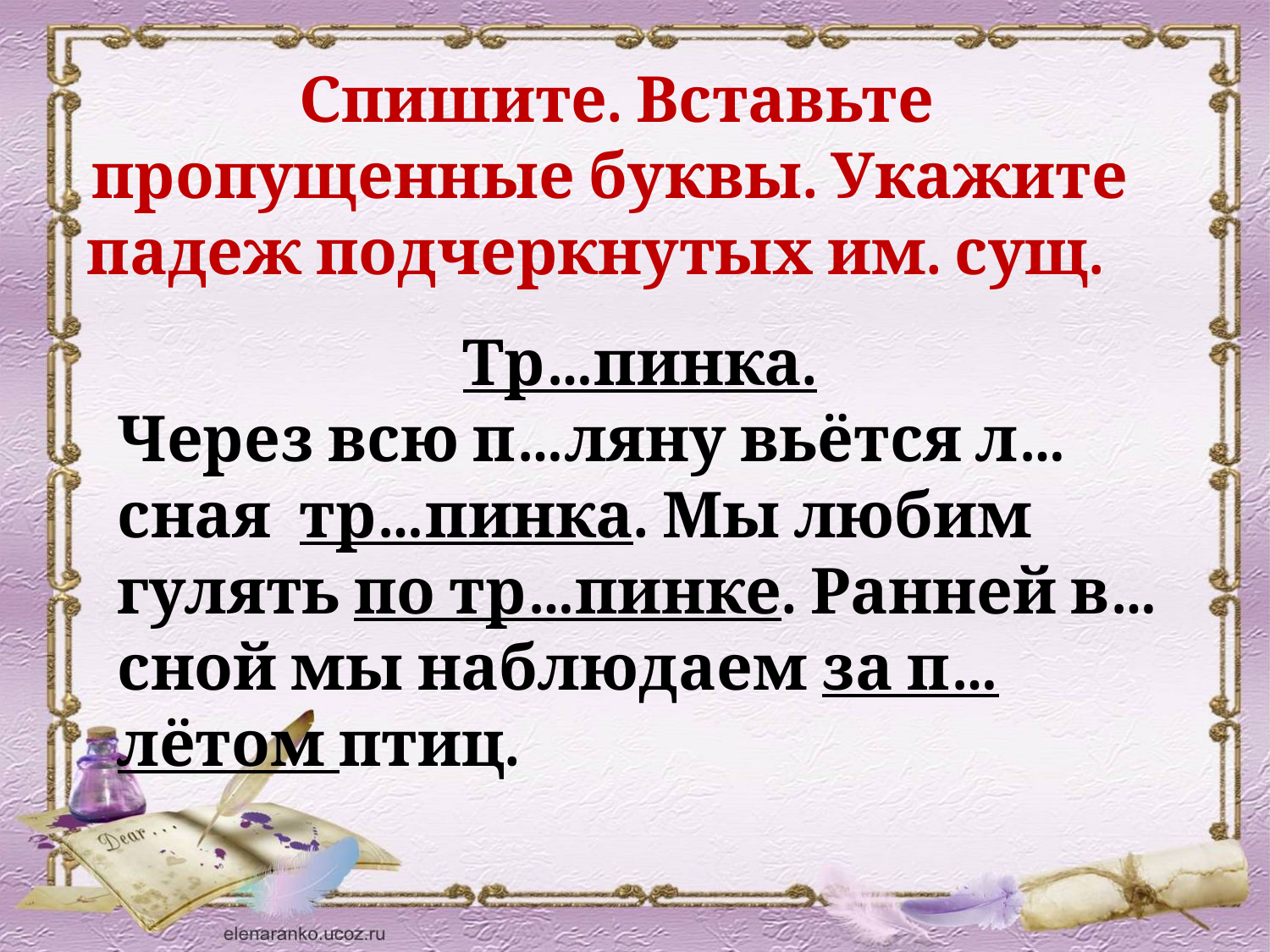

Спишите. Вставьте пропущенные буквы. Укажите падеж подчеркнутых им. сущ.
Тр…пинка.
Через всю п…ляну вьётся л…сная  тр…пинка. Мы любим гулять по тр…пинке. Ранней в…сной мы наблюдаем за п…лётом птиц.